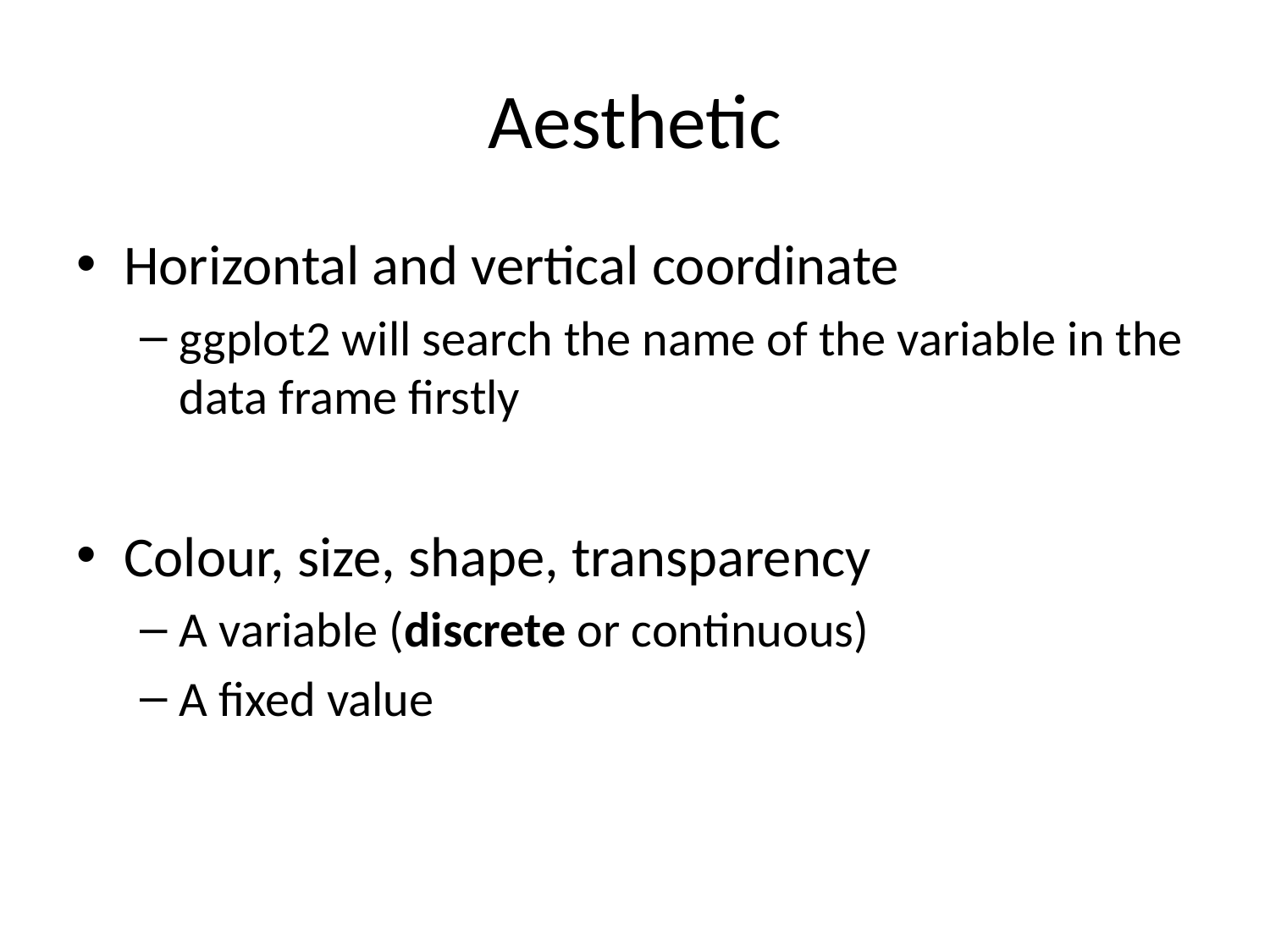

# Aesthetic
Horizontal and vertical coordinate
ggplot2 will search the name of the variable in the data frame firstly

Colour, size, shape, transparency
A variable (discrete or continuous)
A fixed value